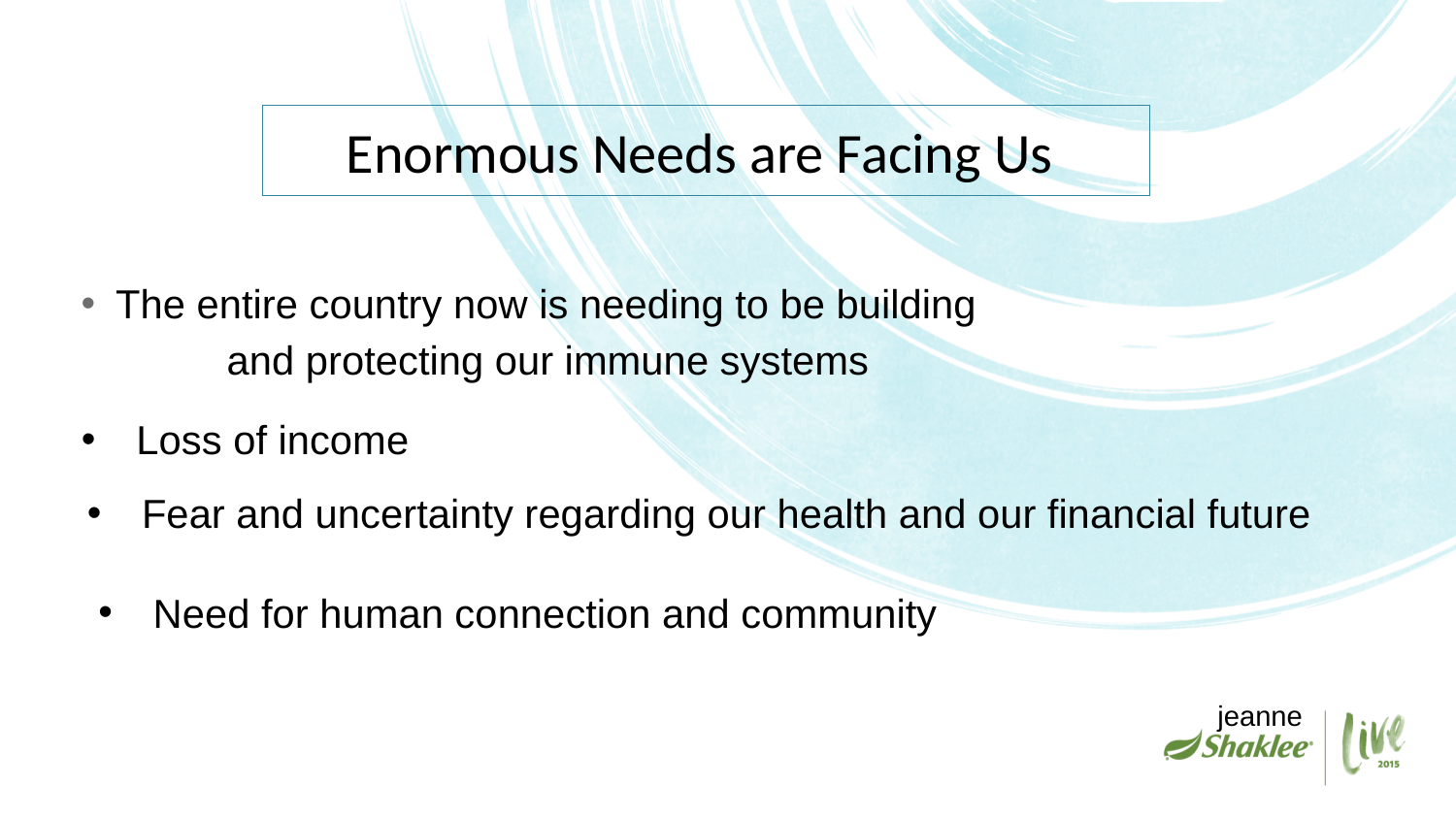

# Enormous Needs are Facing Us
The entire country now is needing to be building
	and protecting our immune systems

Loss of income
Fear and uncertainty regarding our health and our financial future
Need for human connection and community
jeanne